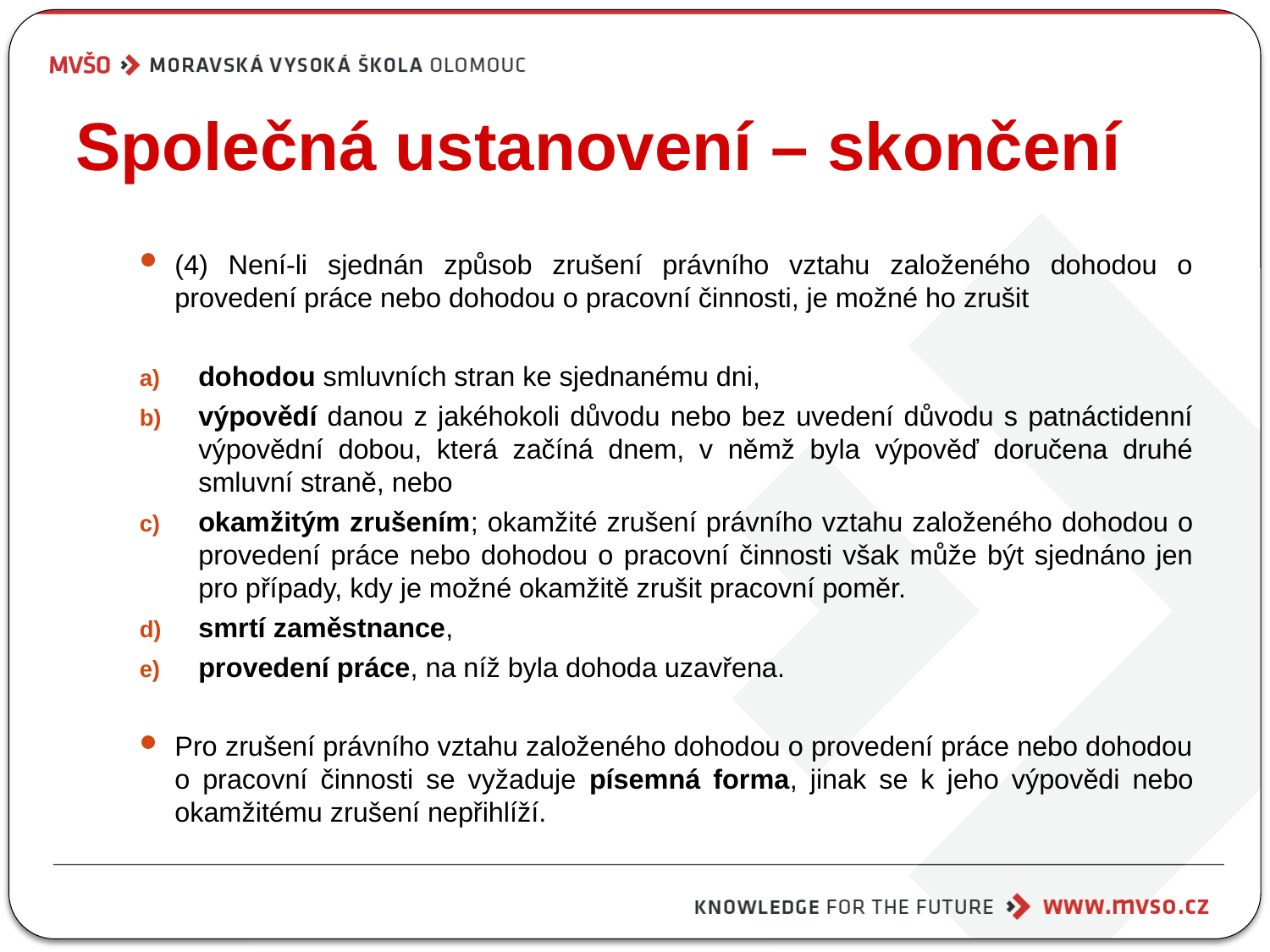

# Společná ustanovení – skončení

(4) Není-li sjednán způsob zrušení právního vztahu založeného dohodou o provedení práce nebo dohodou o pracovní činnosti, je možné ho zrušit

dohodou smluvních stran ke sjednanému dni,
výpovědí danou z jakéhokoli důvodu nebo bez uvedení důvodu s patnáctidenní výpovědní dobou, která začíná dnem, v němž byla výpověď doručena druhé smluvní straně, nebo
okamžitým zrušením; okamžité zrušení právního vztahu založeného dohodou o provedení práce nebo dohodou o pracovní činnosti však může být sjednáno jen pro případy, kdy je možné okamžitě zrušit pracovní poměr.
smrtí zaměstnance,
provedení práce, na níž byla dohoda uzavřena.

Pro zrušení právního vztahu založeného dohodou o provedení práce nebo dohodou o pracovní činnosti se vyžaduje písemná forma, jinak se k jeho výpovědi nebo okamžitému zrušení nepřihlíží.